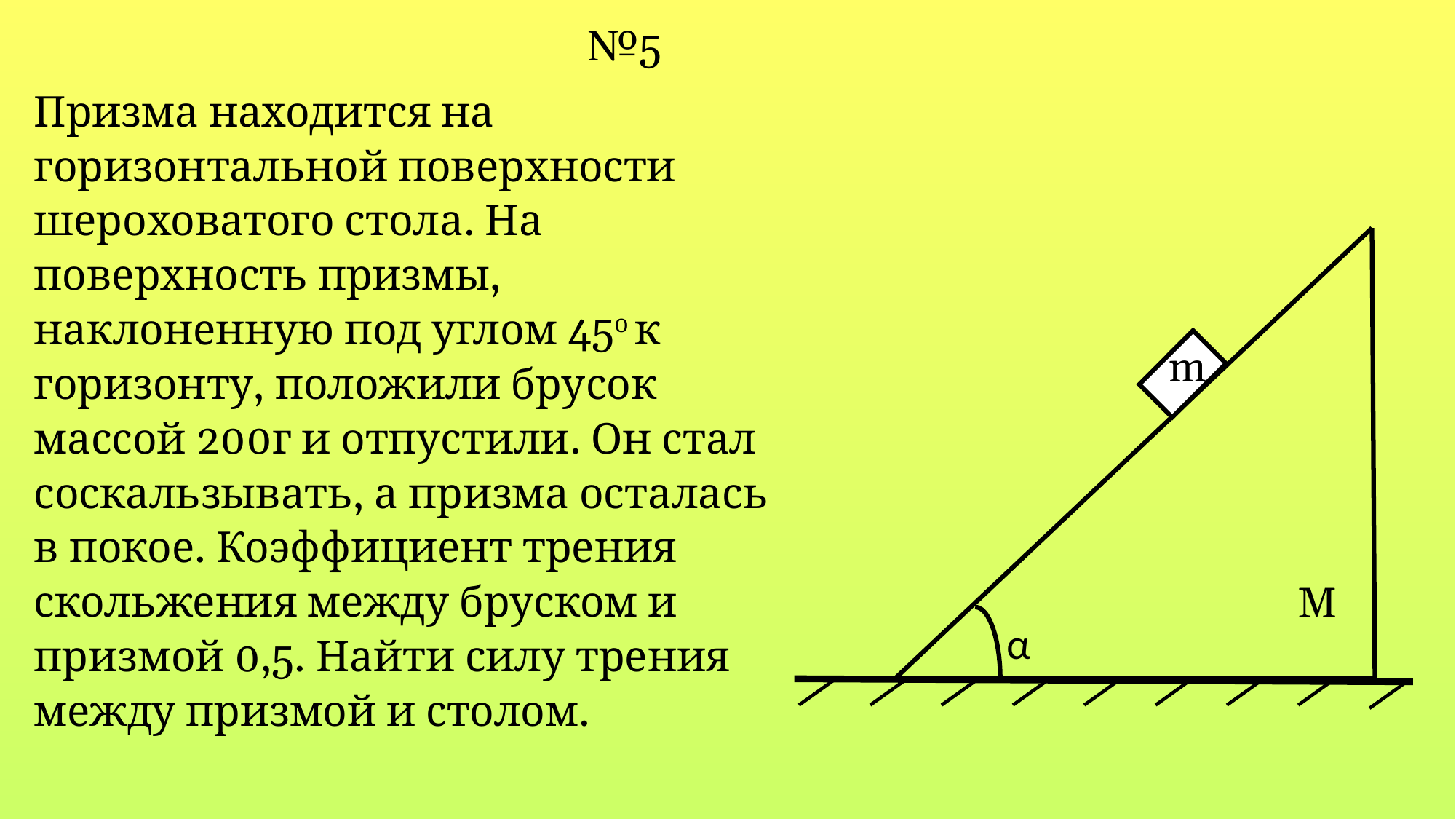

№5
Призма находится на горизонтальной поверхности шероховатого стола. На поверхность призмы, наклоненную под углом 45о к горизонту, положили брусок массой 200г и отпустили. Он стал соскальзывать, а призма осталась в покое. Коэффициент трения скольжения между бруском и призмой 0,5. Найти силу трения между призмой и столом.
m

M

α